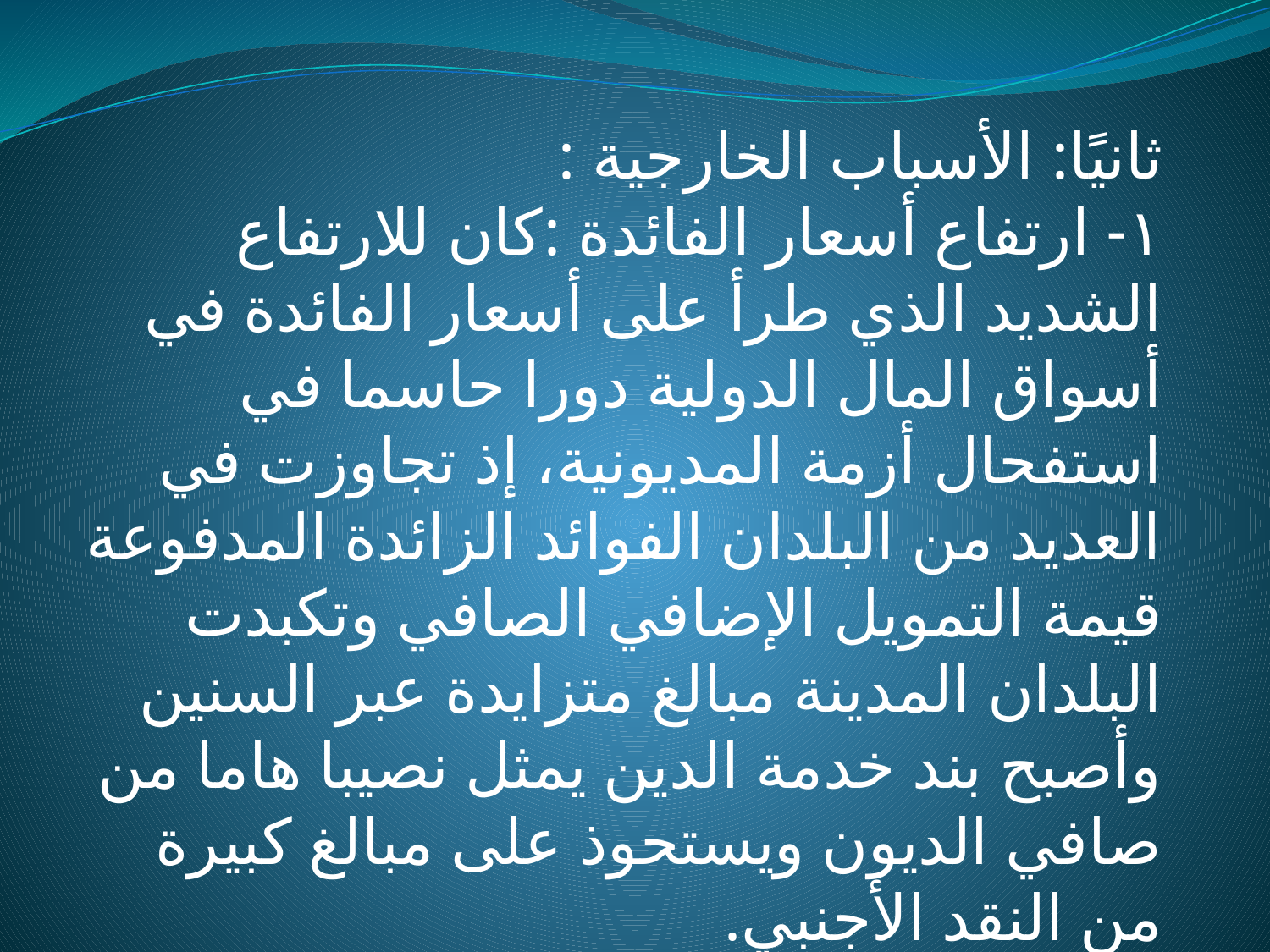

ثانيًا: الأسباب الخارجية :
١- ارتفاع أسعار الفائدة :كان للارتفاع الشديد الذي طرأ على أسعار الفائدة في أسواق المال الدولية دورا حاسما في استفحال أزمة المديونية، إذ تجاوزت في العديد من البلدان الفوائد الزائدة المدفوعة قيمة التمويل الإضافي الصافي وتكبدت البلدان المدينة مبالغ متزايدة عبر السنين وأصبح بند خدمة الدين يمثل نصيبا هاما من صافي الديون ويستحوذ على مبالغ كبيرة من النقد الأجنبي.